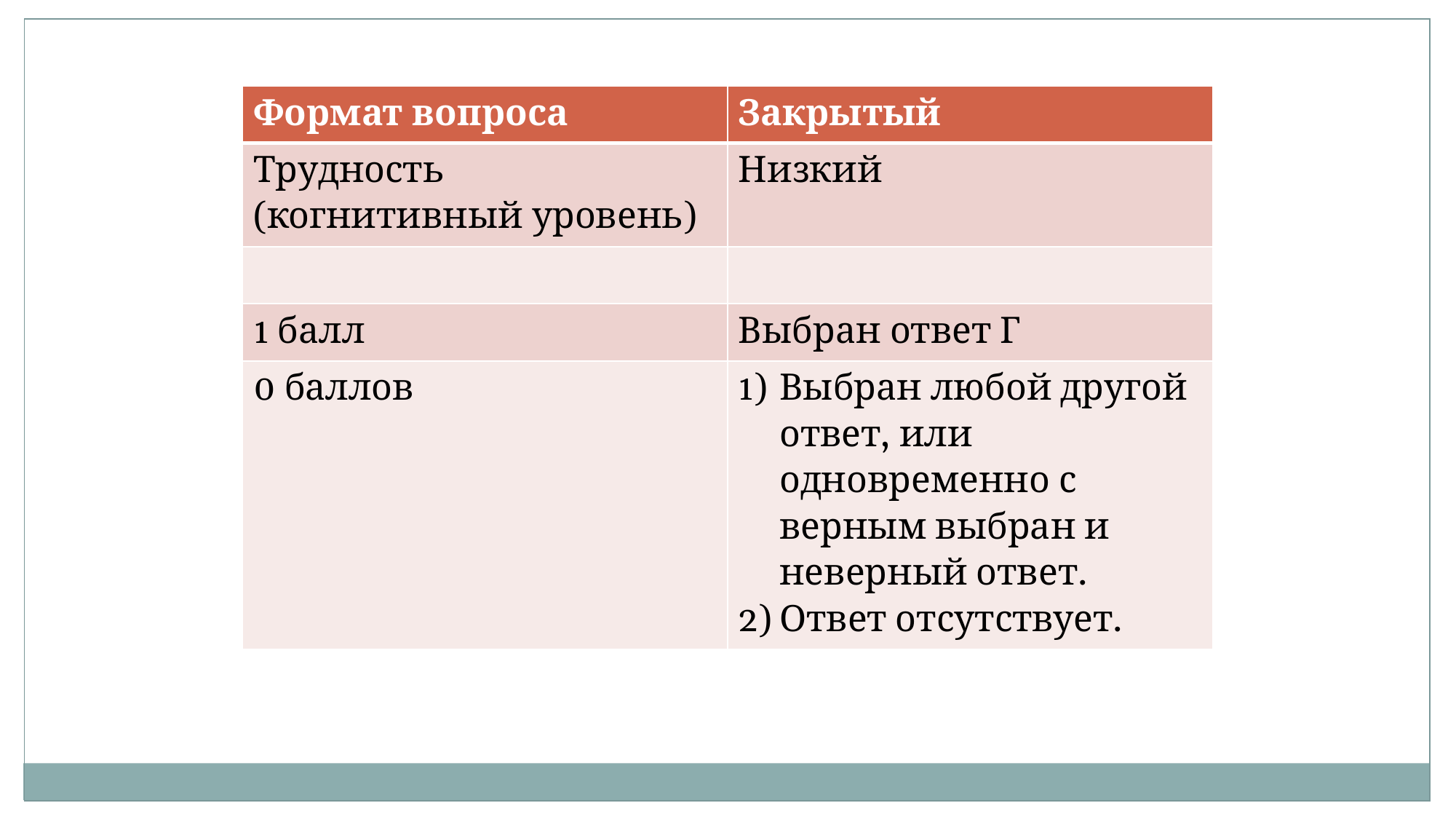

| Формат вопроса | Закрытый |
| --- | --- |
| Трудность (когнитивный уровень) | Низкий |
|  |  |
| 1 балл | Выбран ответ Г |
| 0 баллов | Выбран любой другой ответ, или одновременно с верным выбран и неверный ответ. Ответ отсутствует. |